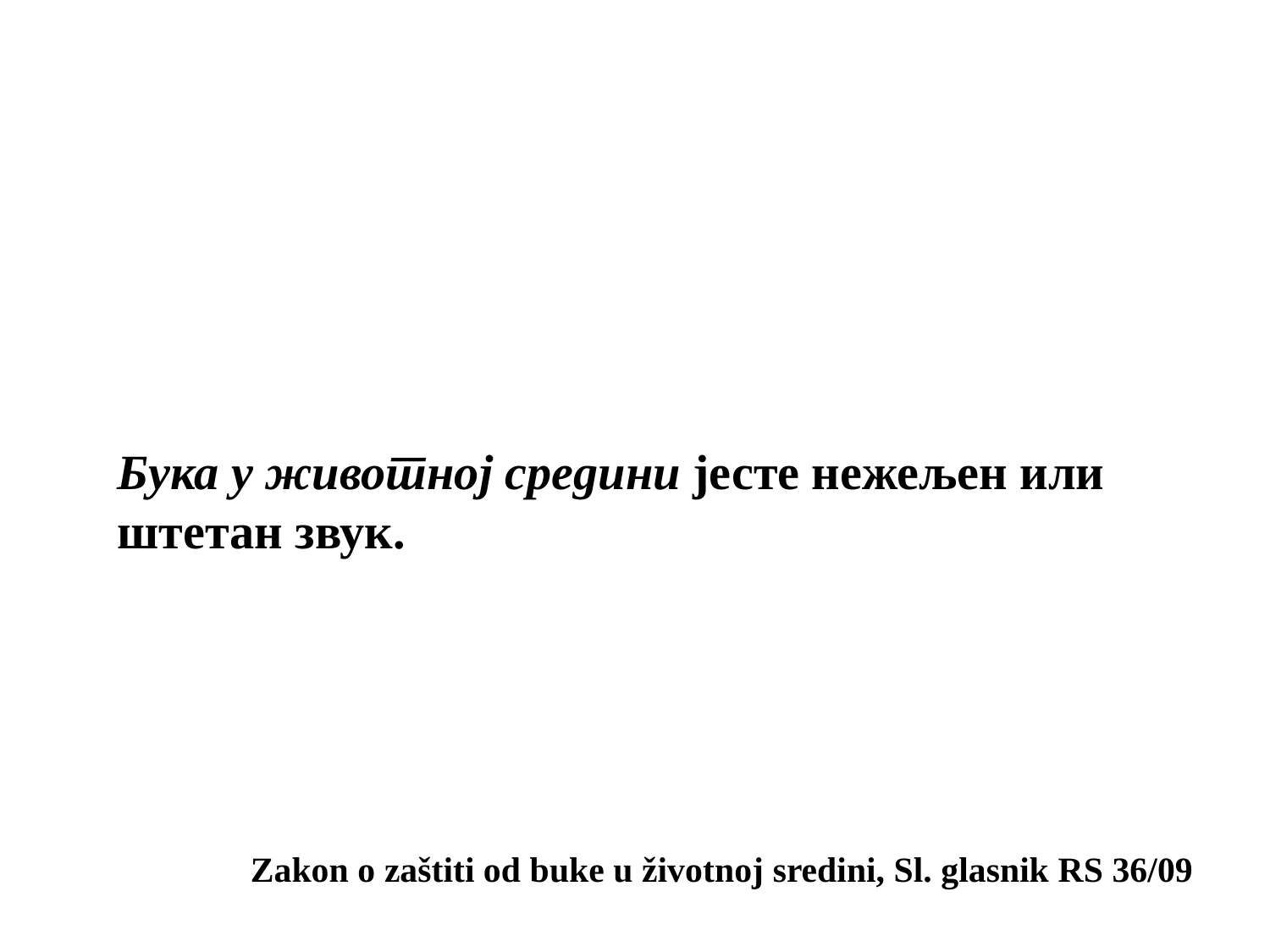

Бука у животној средини јесте нежељен или штетан звук.
Zakon o zaštiti od buke u životnoj sredini, Sl. glasnik RS 36/09